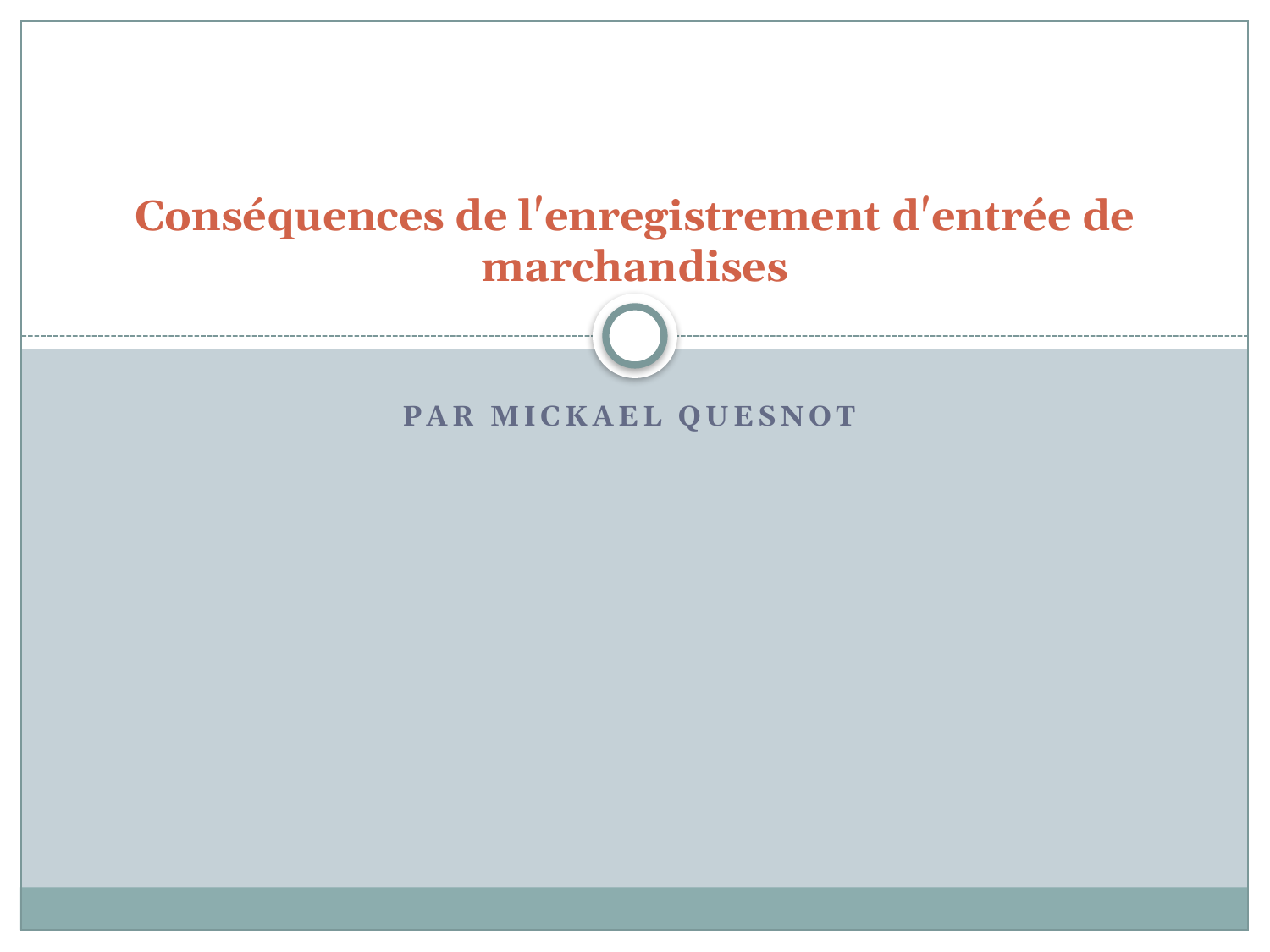

# Conséquences de l'enregistrement d'entrée de marchandises
Par Mickael QUESNOT